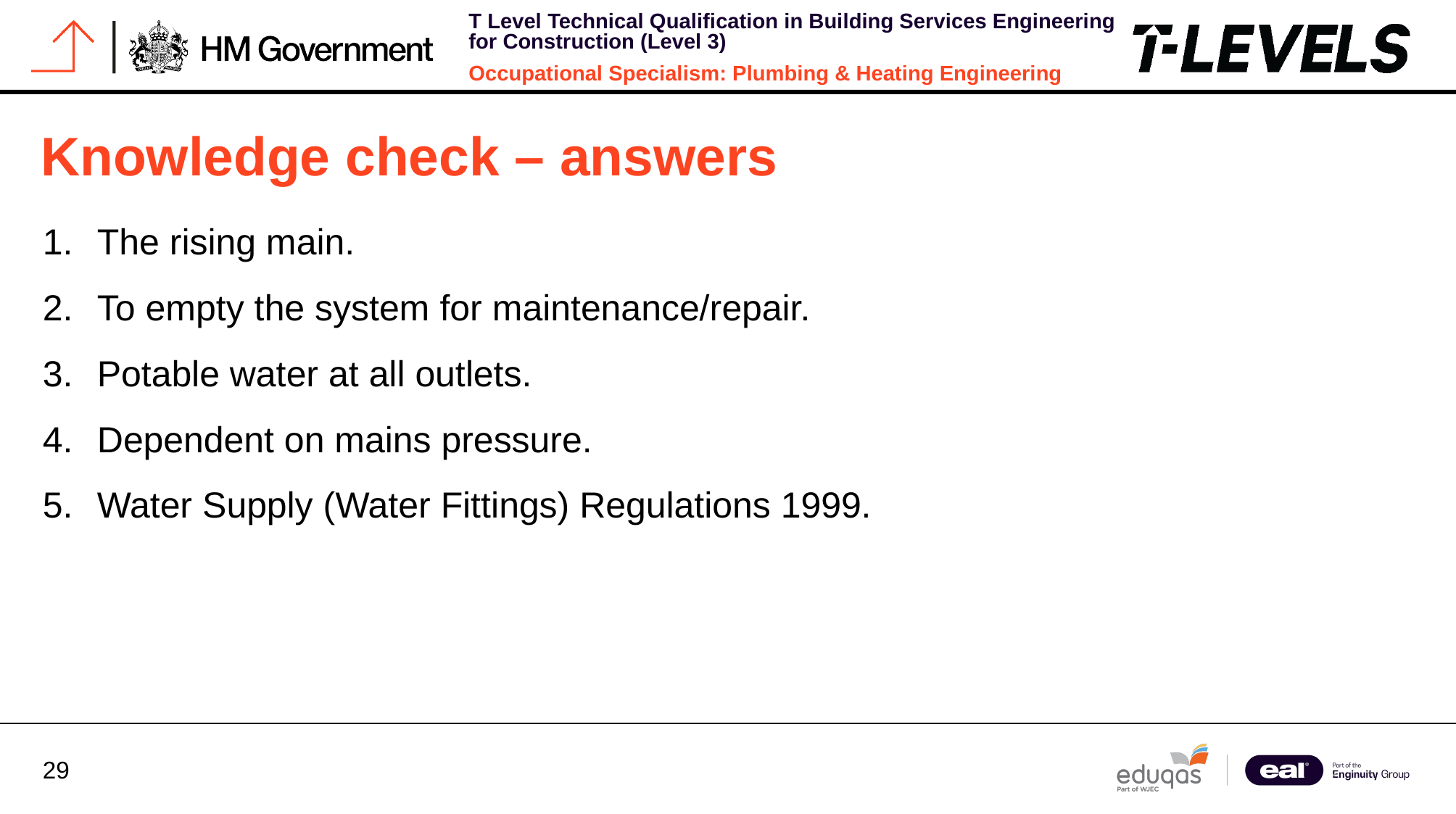

# Knowledge check – answers
The rising main.
To empty the system for maintenance/repair.
Potable water at all outlets.
Dependent on mains pressure.
Water Supply (Water Fittings) Regulations 1999.